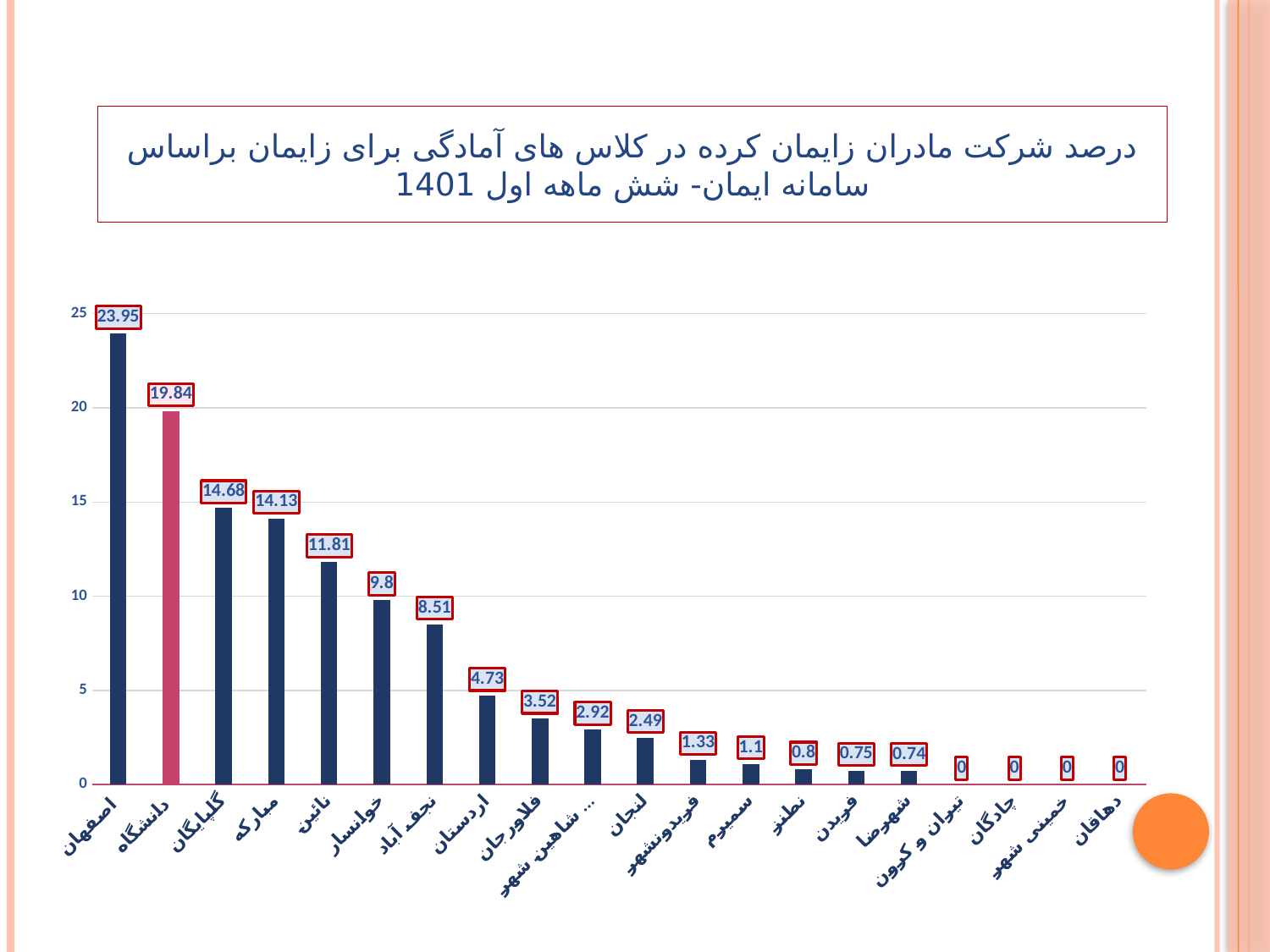

# درصد شرکت مادران زایمان کرده در کلاس های آمادگی برای زایمان براساس سامانه ایمان- شش ماهه اول 1401

### Chart

| Category | درصد |
|---|---|
| اصفهان  | 23.95 |
| دانشگاه  | 19.84 |
| گلپایگان | 14.68 |
| مبارکه | 14.13 |
| نائین | 11.81 |
| خوانسار | 9.8 |
|  نجف آباد | 8.51 |
|  اردستان | 4.73 |
| فلاورجان | 3.52 |
|  شاهین شهر و میمه | 2.92 |
|  لنجان | 2.49 |
| فریدونشهر | 1.33 |
|  سمیرم | 1.1 |
|  نطنز | 0.8 |
|  فریدن | 0.75 |
| شهرضا | 0.74 |
|  تیران و کرون | 0.0 |
| چادگان | 0.0 |
| خمینی شهر | 0.0 |
|  دهاقان | 0.0 |